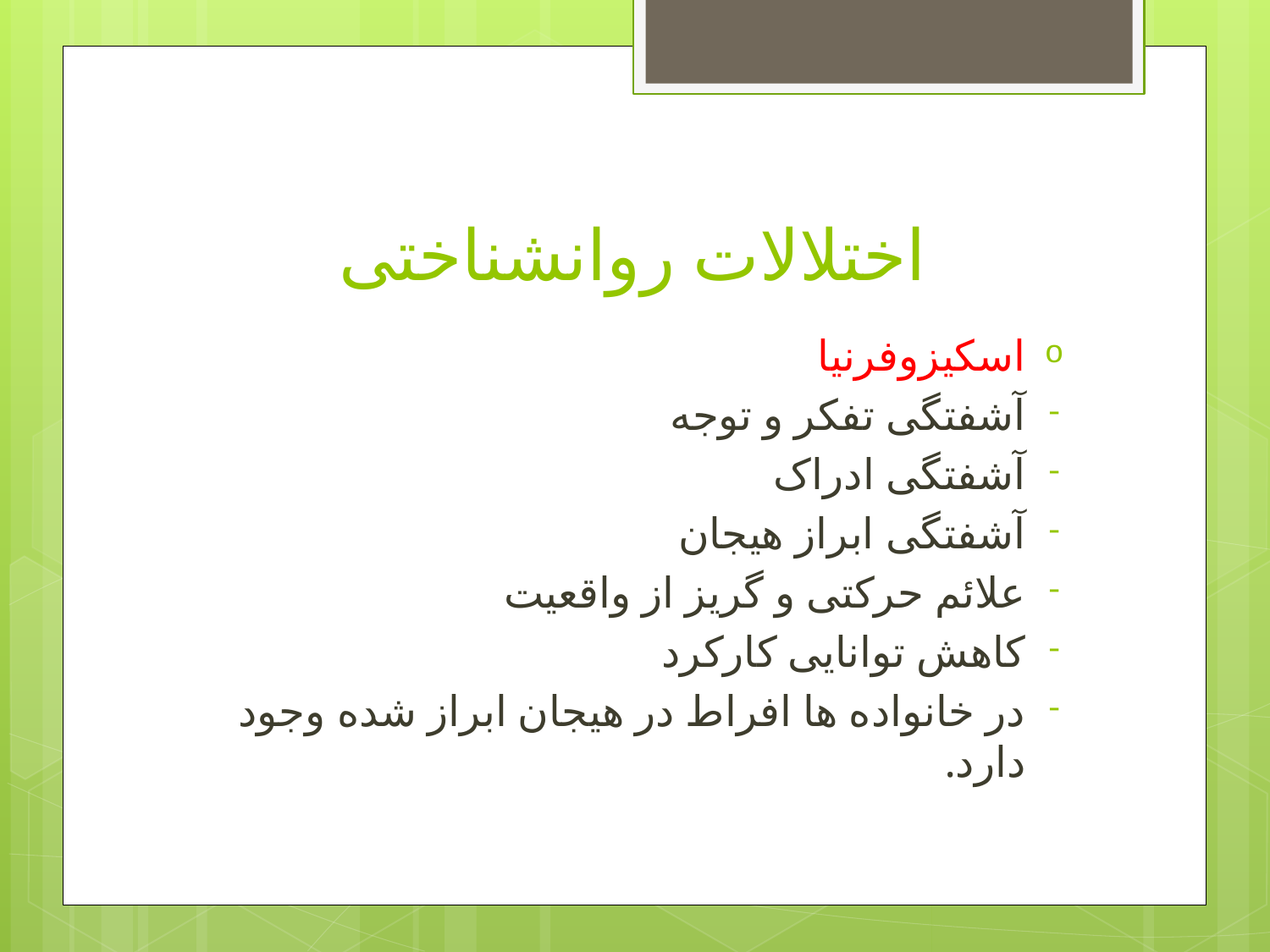

# اختلالات روانشناختی
اسکیزوفرنیا
آشفتگی تفکر و توجه
آشفتگی ادراک
آشفتگی ابراز هیجان
علائم حرکتی و گریز از واقعیت
کاهش توانایی کارکرد
در خانواده ها افراط در هیجان ابراز شده وجود دارد.